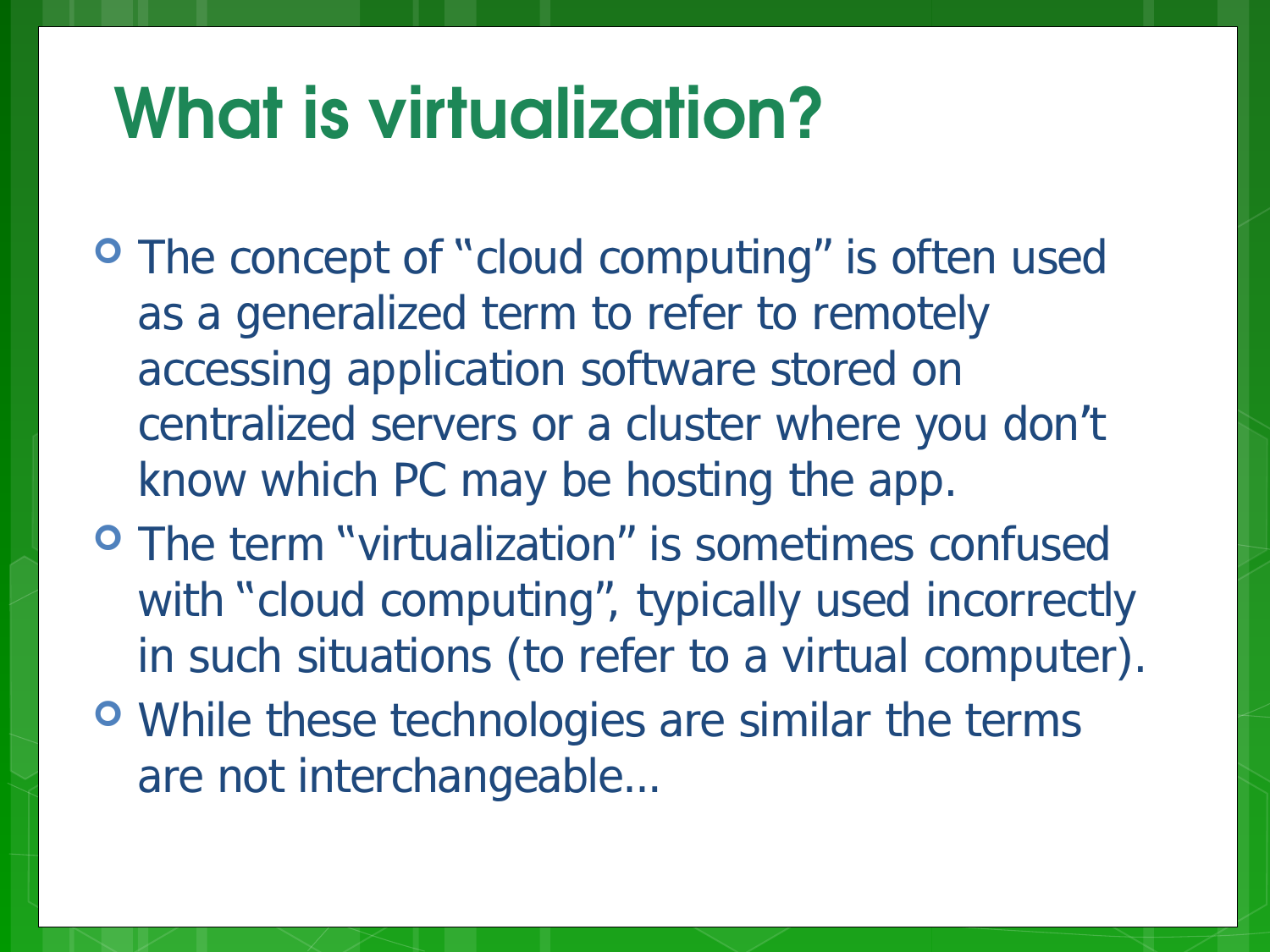

# What is virtualization?
The concept of “cloud computing” is often used as a generalized term to refer to remotely accessing application software stored on centralized servers or a cluster where you don’t know which PC may be hosting the app.
The term “virtualization” is sometimes confused with “cloud computing”, typically used incorrectly in such situations (to refer to a virtual computer).
While these technologies are similar the terms are not interchangeable…